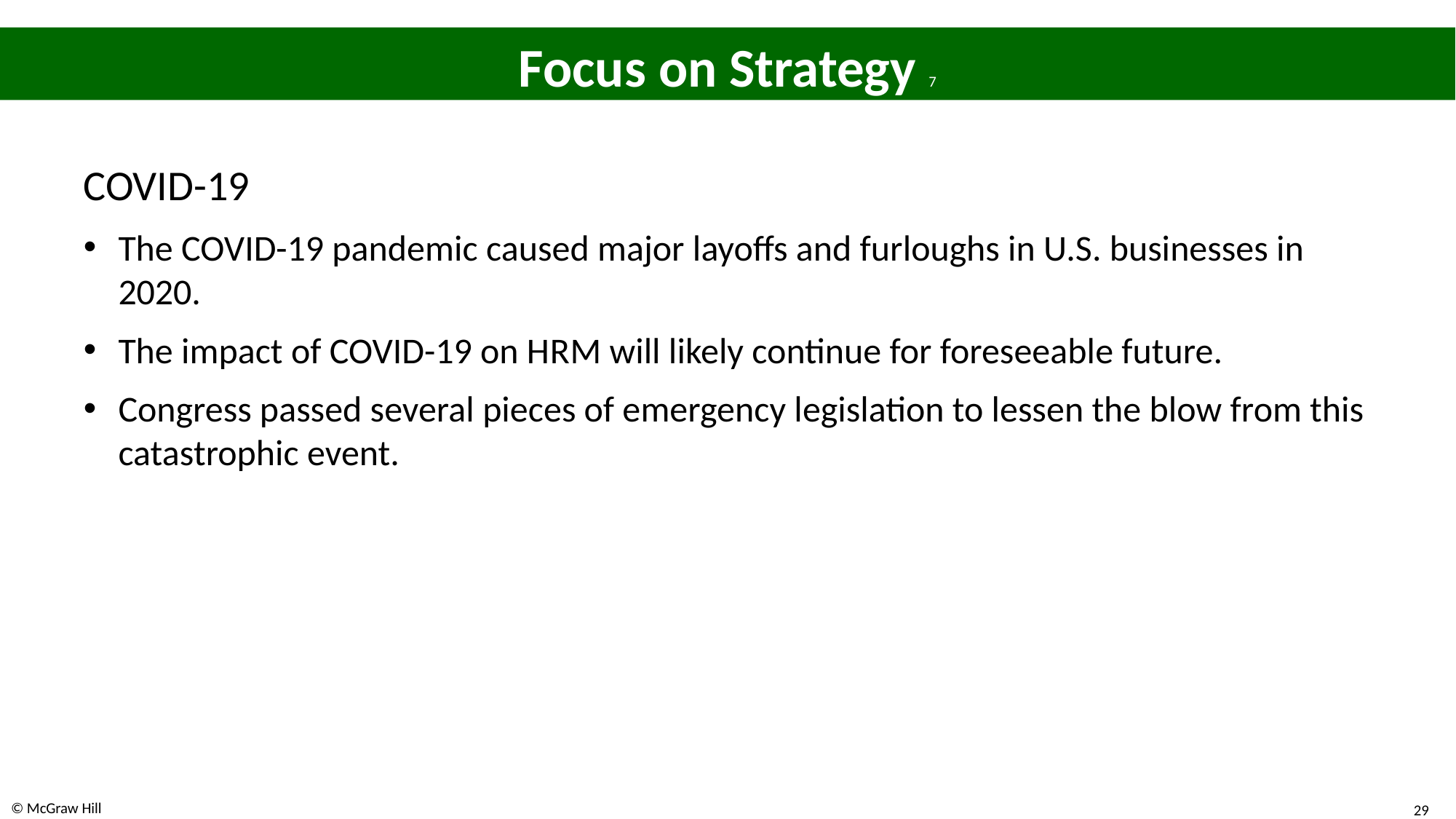

# Focus on Strategy 7
COVID-19
The COVID-19 pandemic caused major layoffs and furloughs in U.S. businesses in 2020.
The impact of COVID-19 on H R M will likely continue for foreseeable future.
Congress passed several pieces of emergency legislation to lessen the blow from this catastrophic event.